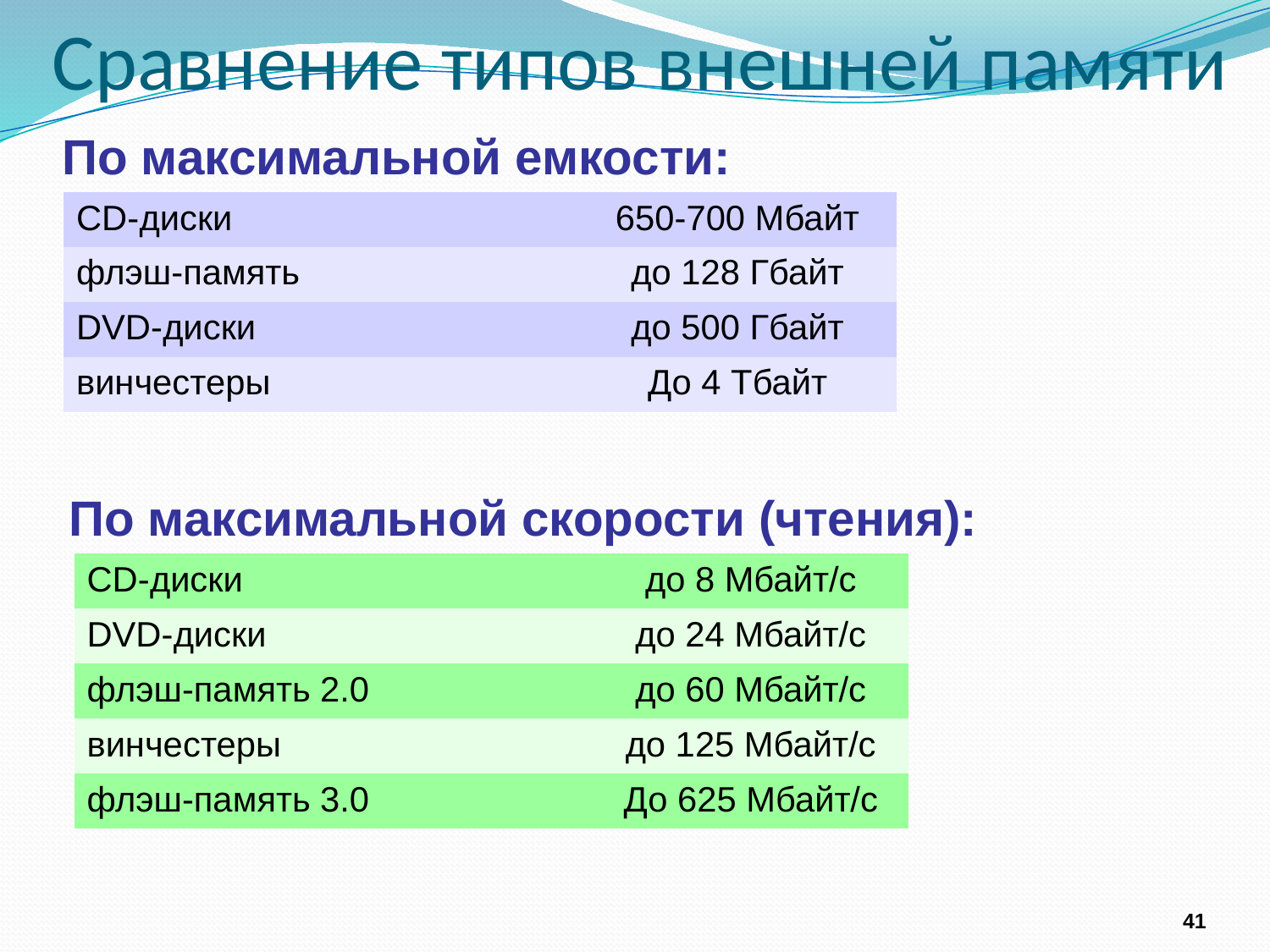

# Сравнение типов внешней памяти
По максимальной емкости:
| CD-диски | 650-700 Мбайт |
| --- | --- |
| флэш-память | до 128 Гбайт |
| DVD-диски | до 500 Гбайт |
| винчестеры | До 4 Тбайт |
По максимальной скорости (чтения):
| CD-диски | до 8 Мбайт/с |
| --- | --- |
| DVD-диски | до 24 Мбайт/с |
| флэш-память 2.0 | до 60 Мбайт/с |
| винчестеры | до 125 Мбайт/с |
| флэш-память 3.0 | До 625 Мбайт/с |
41